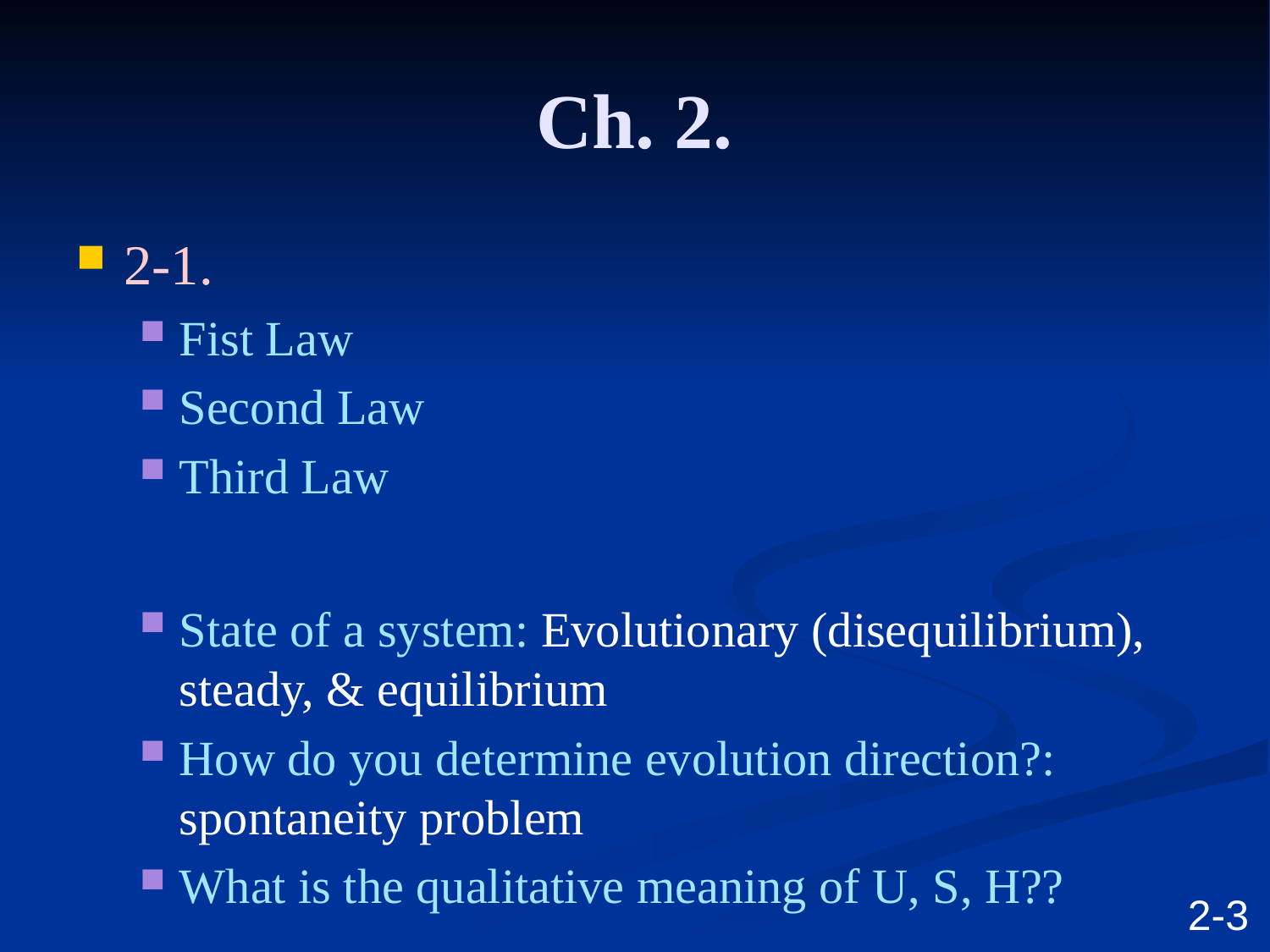

# Ch. 2.
2-1.
Fist Law
Second Law
Third Law

State of a system: Evolutionary (disequilibrium), steady, & equilibrium
How do you determine evolution direction?: spontaneity problem
What is the qualitative meaning of U, S, H??

2-3